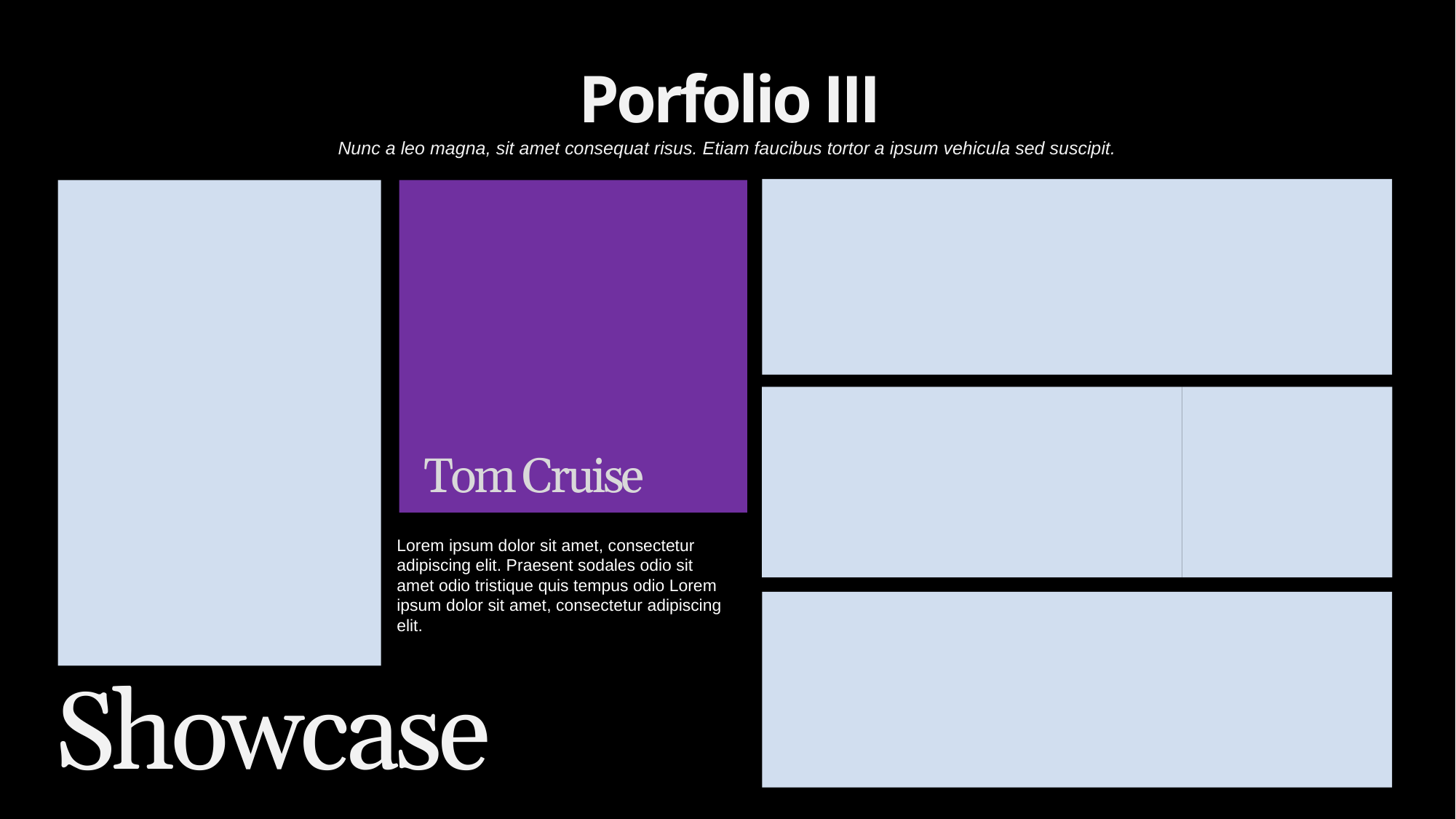

Porfolio III
Nunc a leo magna, sit amet consequat risus. Etiam faucibus tortor a ipsum vehicula sed suscipit.

Tom Cruise
Lorem ipsum dolor sit amet, consectetur adipiscing elit. Praesent sodales odio sit amet odio tristique quis tempus odio Lorem ipsum dolor sit amet, consectetur adipiscing elit.

Showcase